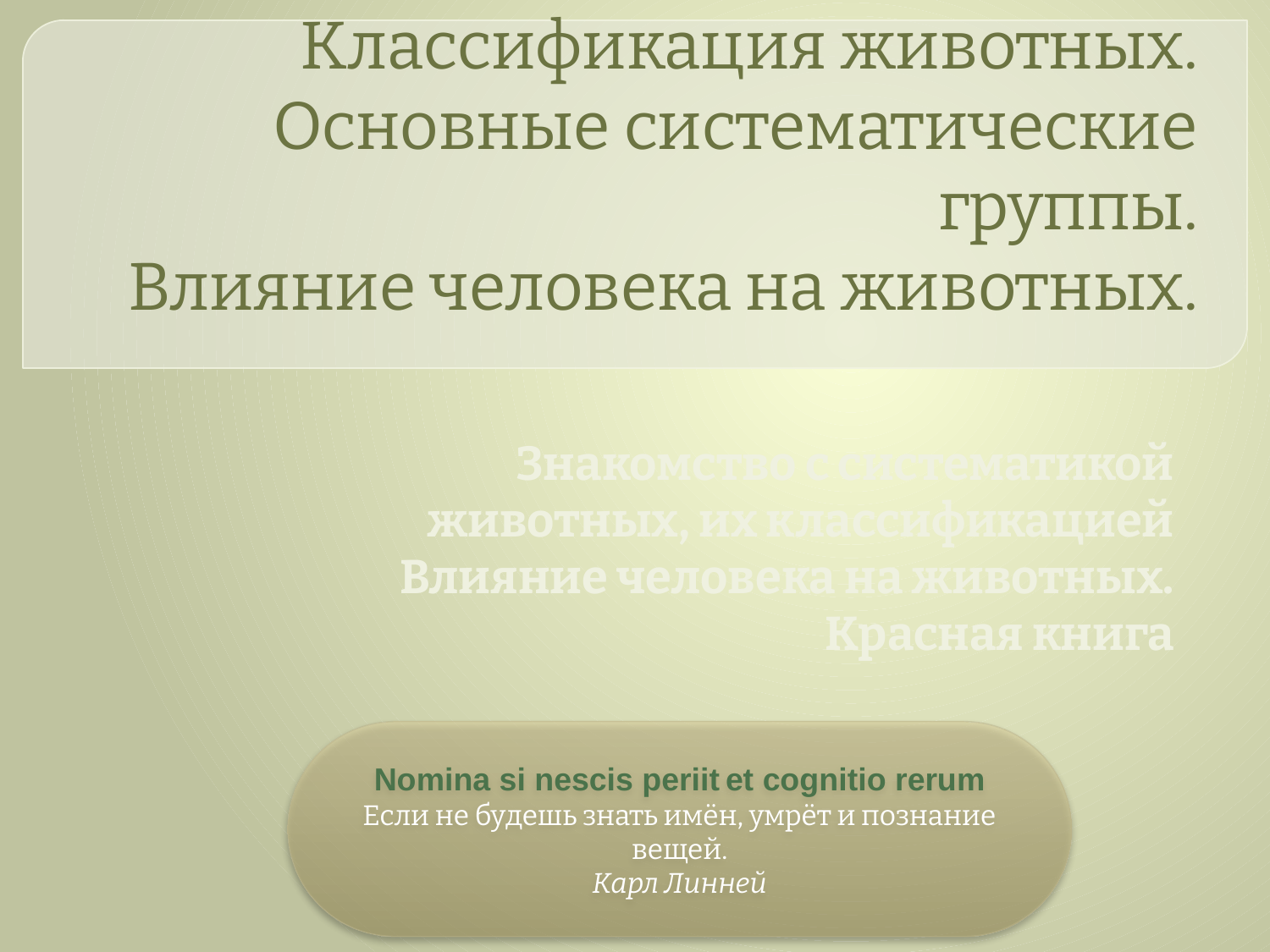

# Классификация животных. Основные систематические группы. Влияние человека на животных.
Знакомство с систематикой животных, их классификацией
Влияние человека на животных.
Красная книга
Nomina si nescis periit et cognitio rerum
Если не будешь знать имён, умрёт и познание вещей.
Карл Линней